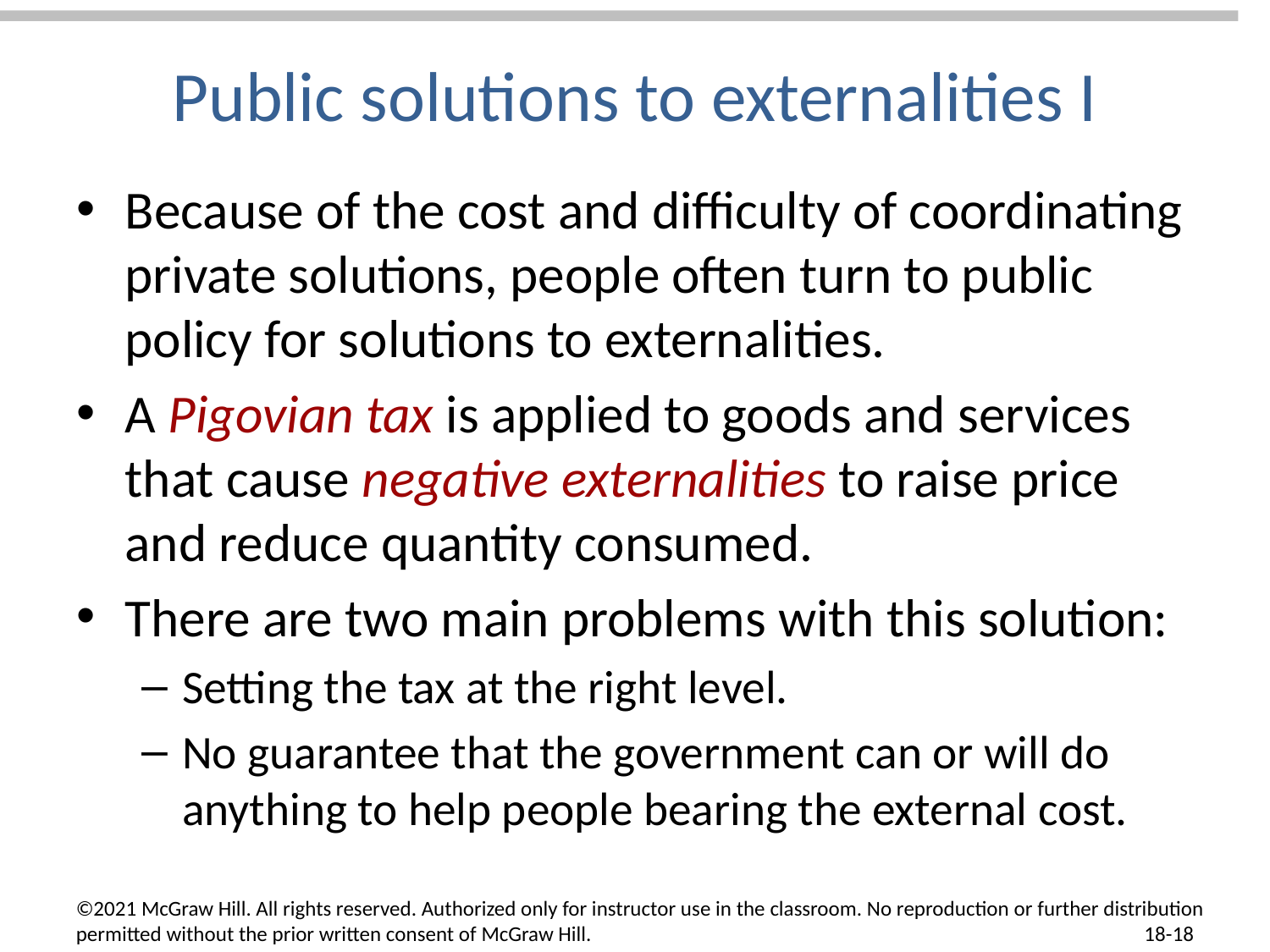

# Public solutions to externalities I
Because of the cost and difficulty of coordinating private solutions, people often turn to public policy for solutions to externalities.
A Pigovian tax is applied to goods and services that cause negative externalities to raise price and reduce quantity consumed.
There are two main problems with this solution:
Setting the tax at the right level.
No guarantee that the government can or will do anything to help people bearing the external cost.